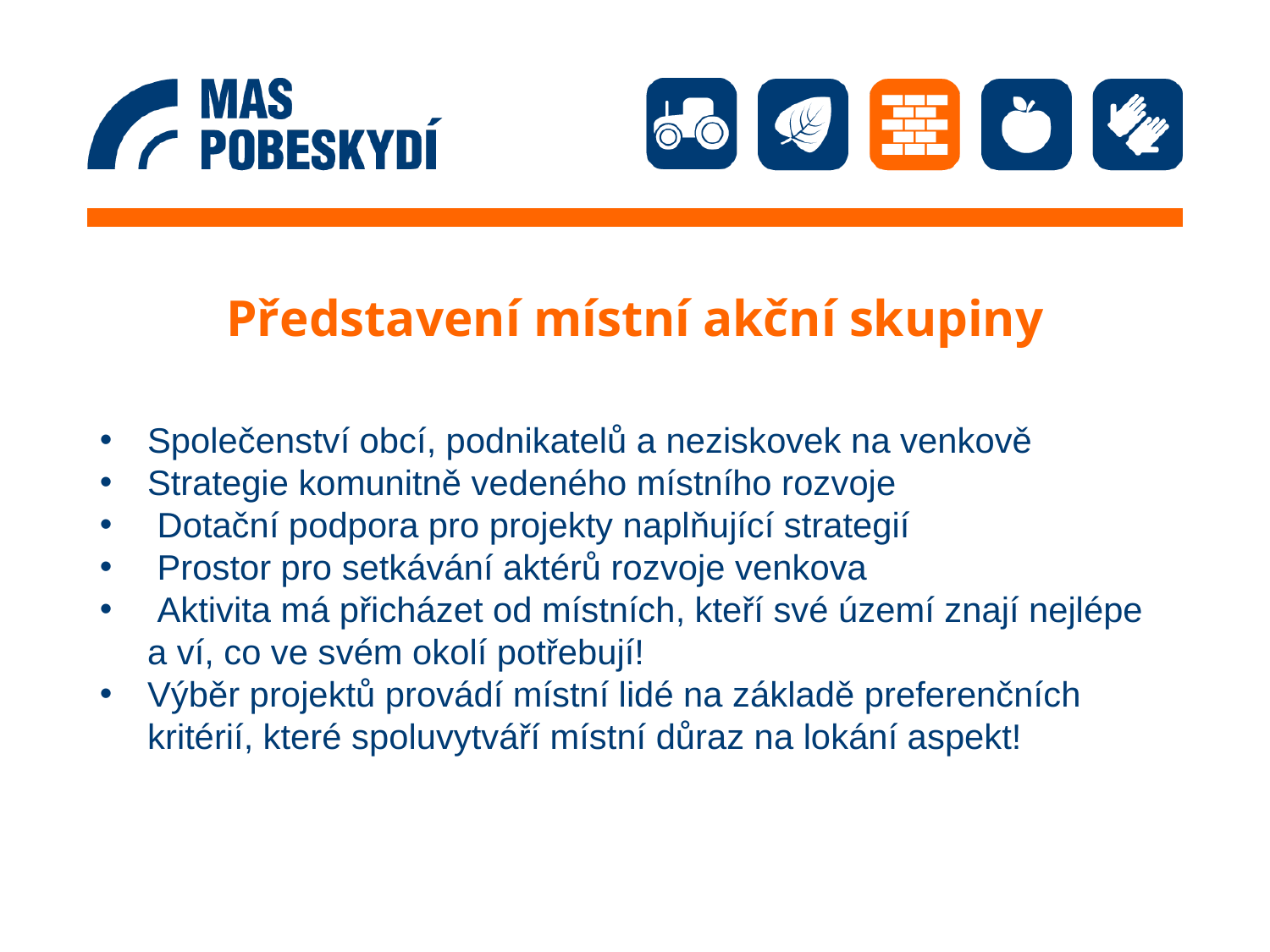

# Představení místní akční skupiny
Společenství obcí, podnikatelů a neziskovek na venkově
Strategie komunitně vedeného místního rozvoje
 Dotační podpora pro projekty naplňující strategií
 Prostor pro setkávání aktérů rozvoje venkova
 Aktivita má přicházet od místních, kteří své území znají nejlépe a ví, co ve svém okolí potřebují!
Výběr projektů provádí místní lidé na základě preferenčních kritérií, které spoluvytváří místní důraz na lokání aspekt!